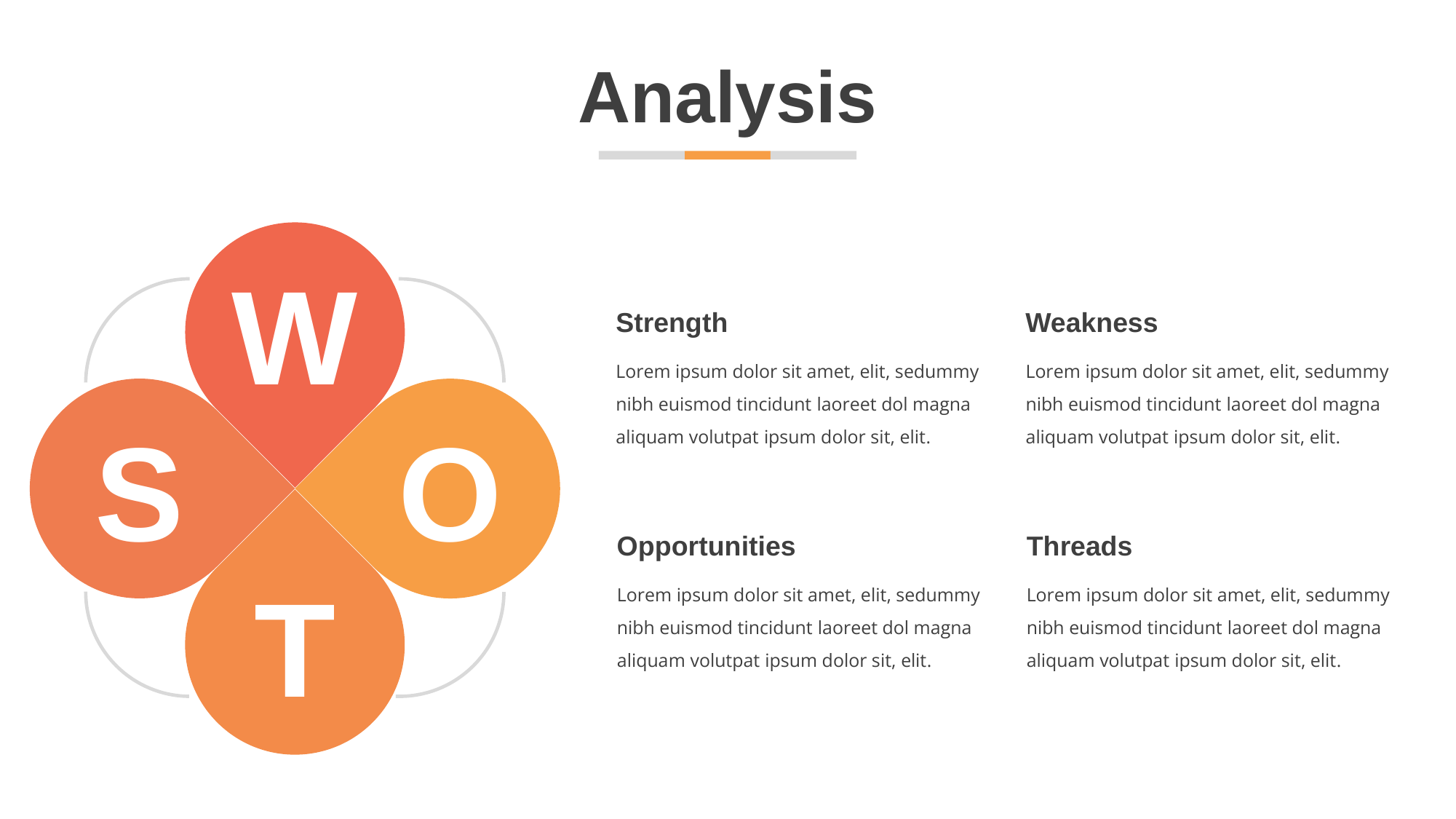

# Analysis

W

Strength
Weakness
Lorem ipsum dolor sit amet, elit, sedummy nibh euismod tincidunt laoreet dol magna aliquam volutpat ipsum dolor sit, elit.
Lorem ipsum dolor sit amet, elit, sedummy nibh euismod tincidunt laoreet dol magna aliquam volutpat ipsum dolor sit, elit.

S
O
Opportunities
Threads

T
Lorem ipsum dolor sit amet, elit, sedummy nibh euismod tincidunt laoreet dol magna aliquam volutpat ipsum dolor sit, elit.
Lorem ipsum dolor sit amet, elit, sedummy nibh euismod tincidunt laoreet dol magna aliquam volutpat ipsum dolor sit, elit.